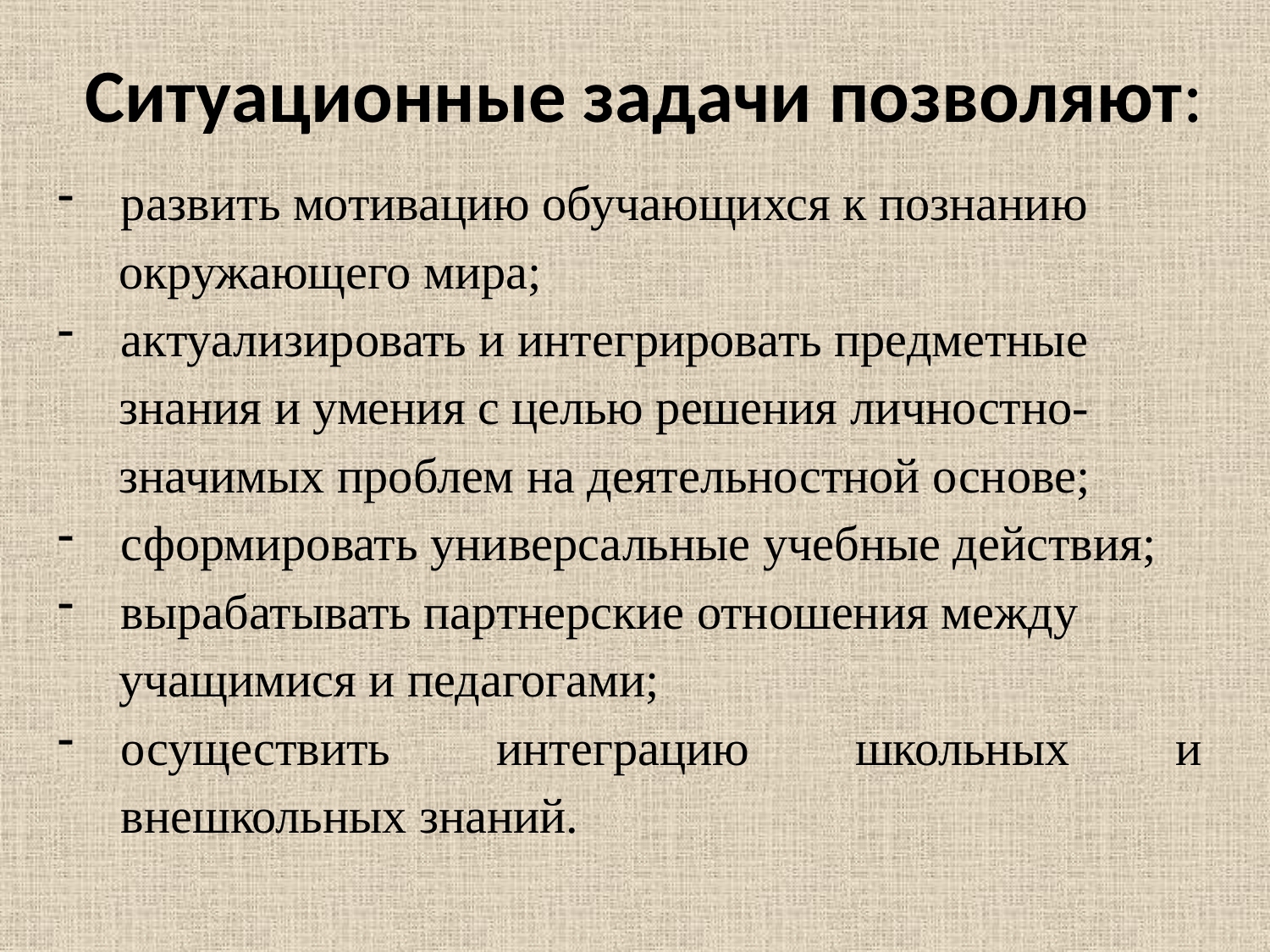

# Ситуационные задачи позволяют:
развить мотивацию обучающихся к познанию
     окружающего мира;
актуализировать и интегрировать предметные
     знания и умения с целью решения личностно-
     значимых проблем на деятельностной основе;
сформировать универсальные учебные действия;
вырабатывать партнерские отношения между
     учащимися и педагогами;
осуществить интеграцию школьных и внешкольных знаний.